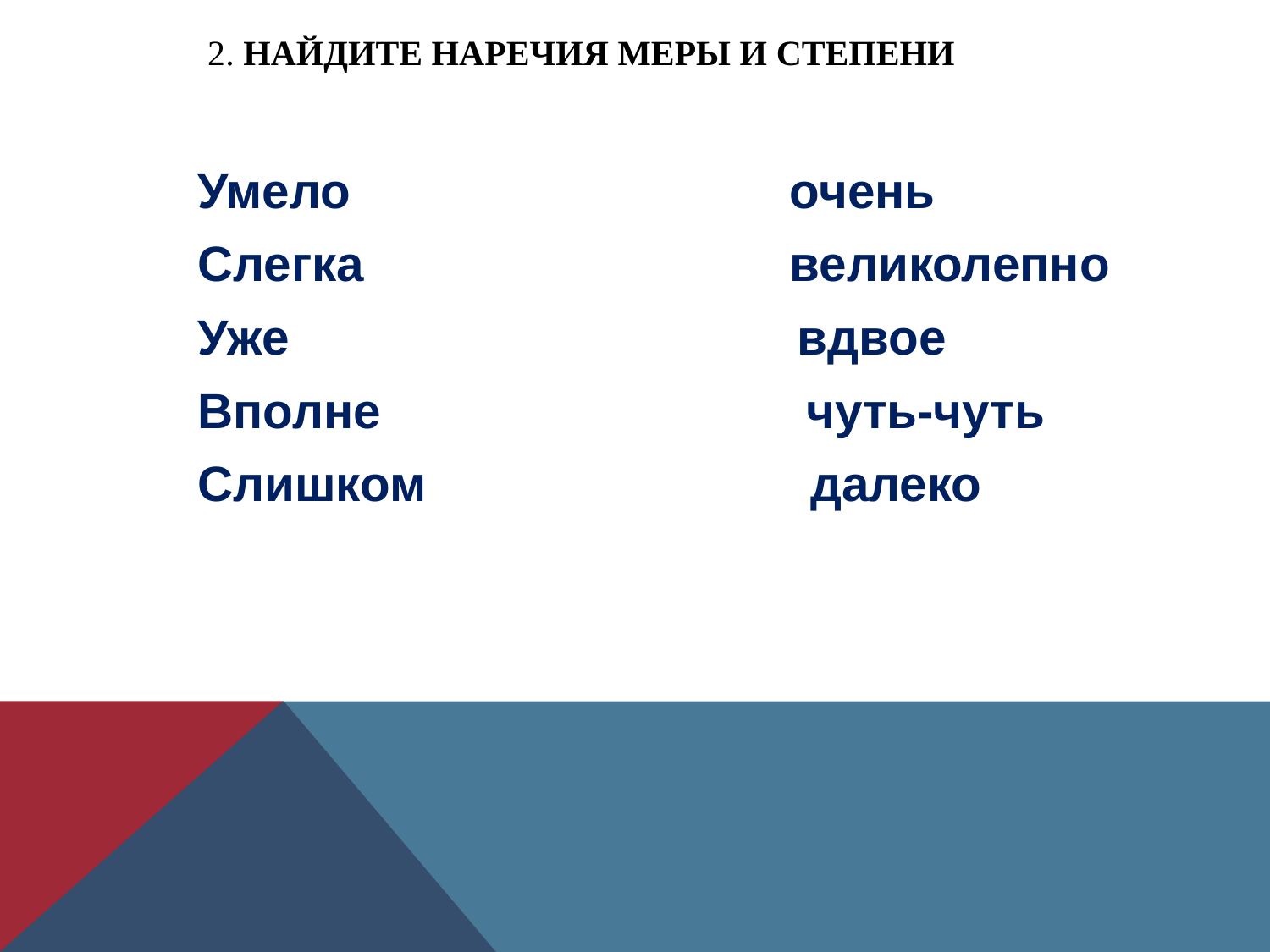

# 2. Найдите наречия меры и степени
Умело                                очень
Слегка                               великолепно
Уже                                     вдвое
Вполне                               чуть-чуть
Слишком                            далеко